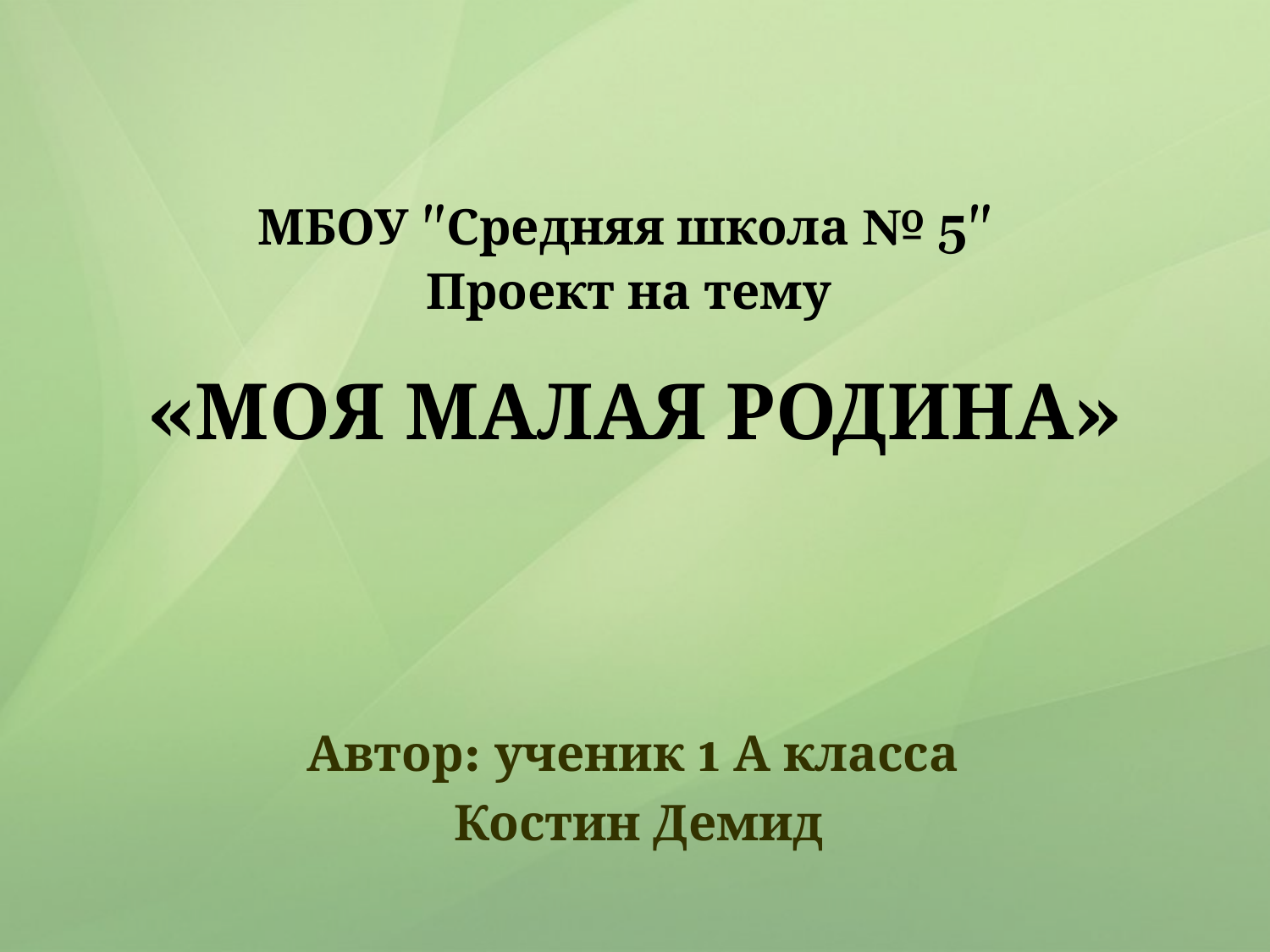

# МБОУ "Средняя школа № 5" Проект на тему «МОЯ МАЛАЯ РОДИНА»
Автор: ученик 1 А класса
Костин Демид